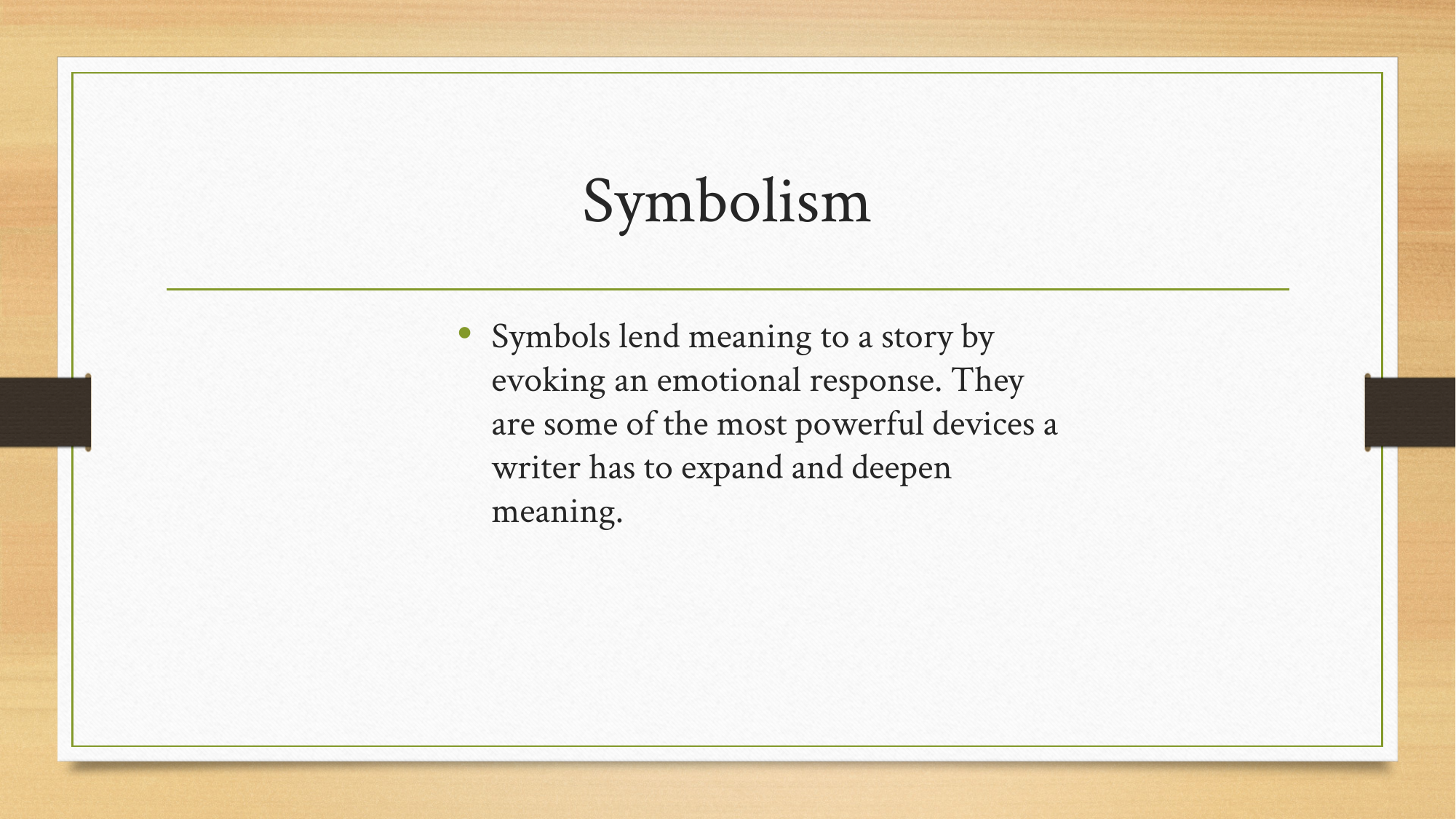

# Symbolism
Symbols lend meaning to a story by evoking an emotional response. They are some of the most powerful devices a writer has to expand and deepen meaning.